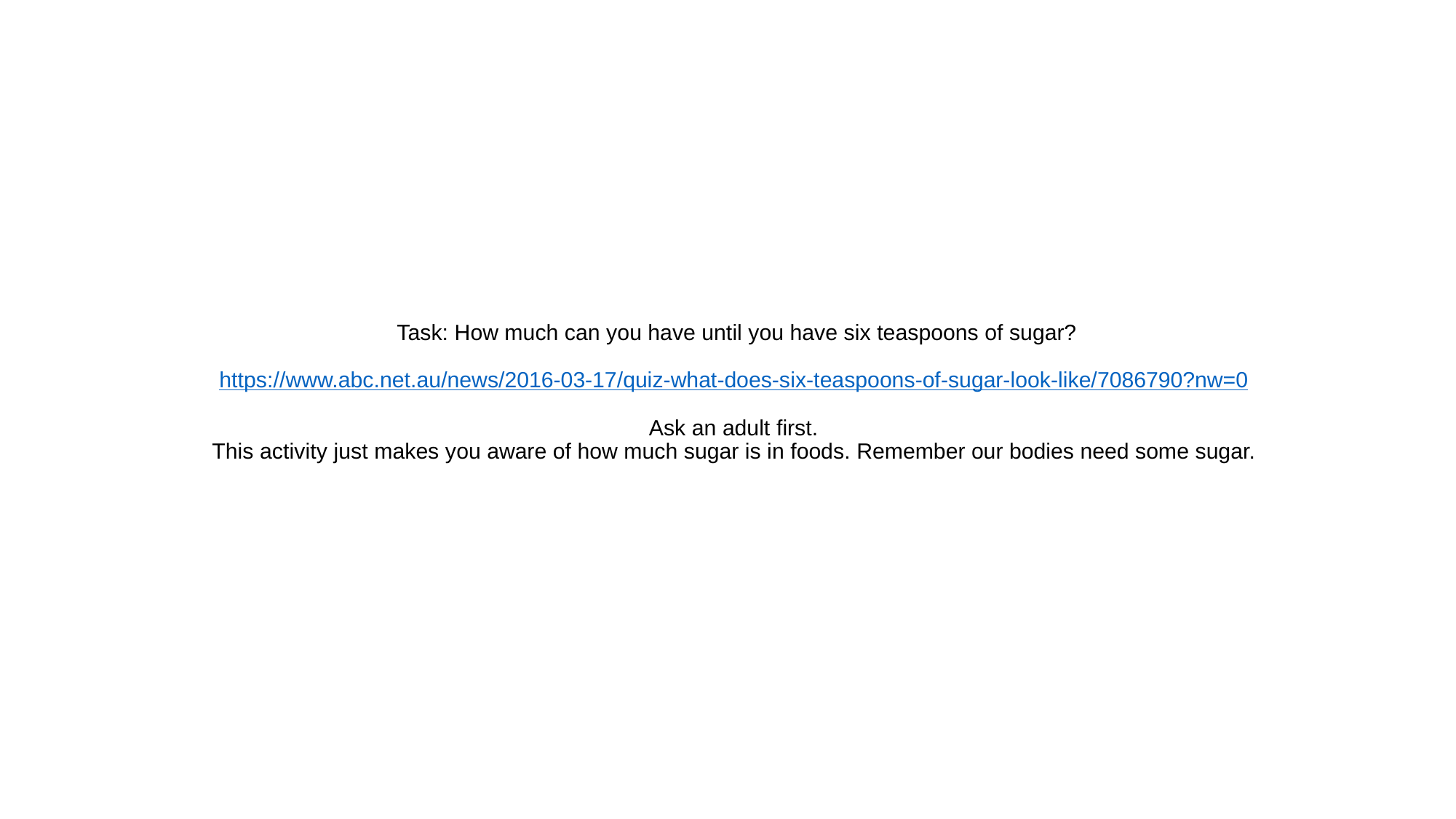

# Task: How much can you have until you have six teaspoons of sugar? https://www.abc.net.au/news/2016-03-17/quiz-what-does-six-teaspoons-of-sugar-look-like/7086790?nw=0 Ask an adult first. This activity just makes you aware of how much sugar is in foods. Remember our bodies need some sugar.